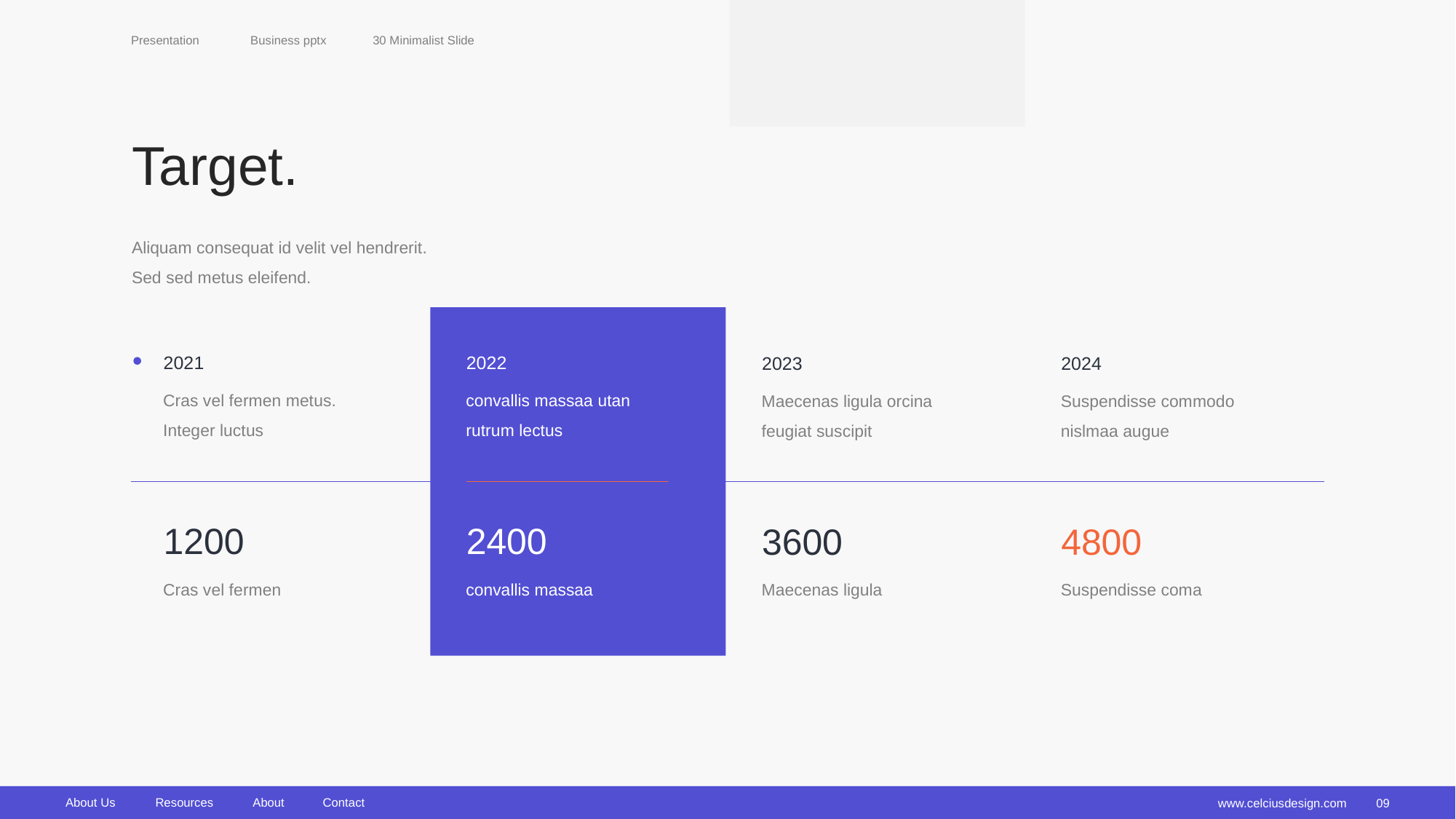

Presentation
Business pptx
30 Minimalist Slide
Target.

Aliquam consequat id velit vel hendrerit.
Sed sed metus eleifend.
2021
2022
2023
2024

Cras vel fermen metus. Integer luctus
convallis massaa utan rutrum lectus
Maecenas ligula orcina feugiat suscipit
Suspendisse commodo nislmaa augue
1200
2400
3600
4800
Cras vel fermen
convallis massaa
Maecenas ligula
Suspendisse coma
www.celciusdesign.com
09
About Us
Resources
About
Contact